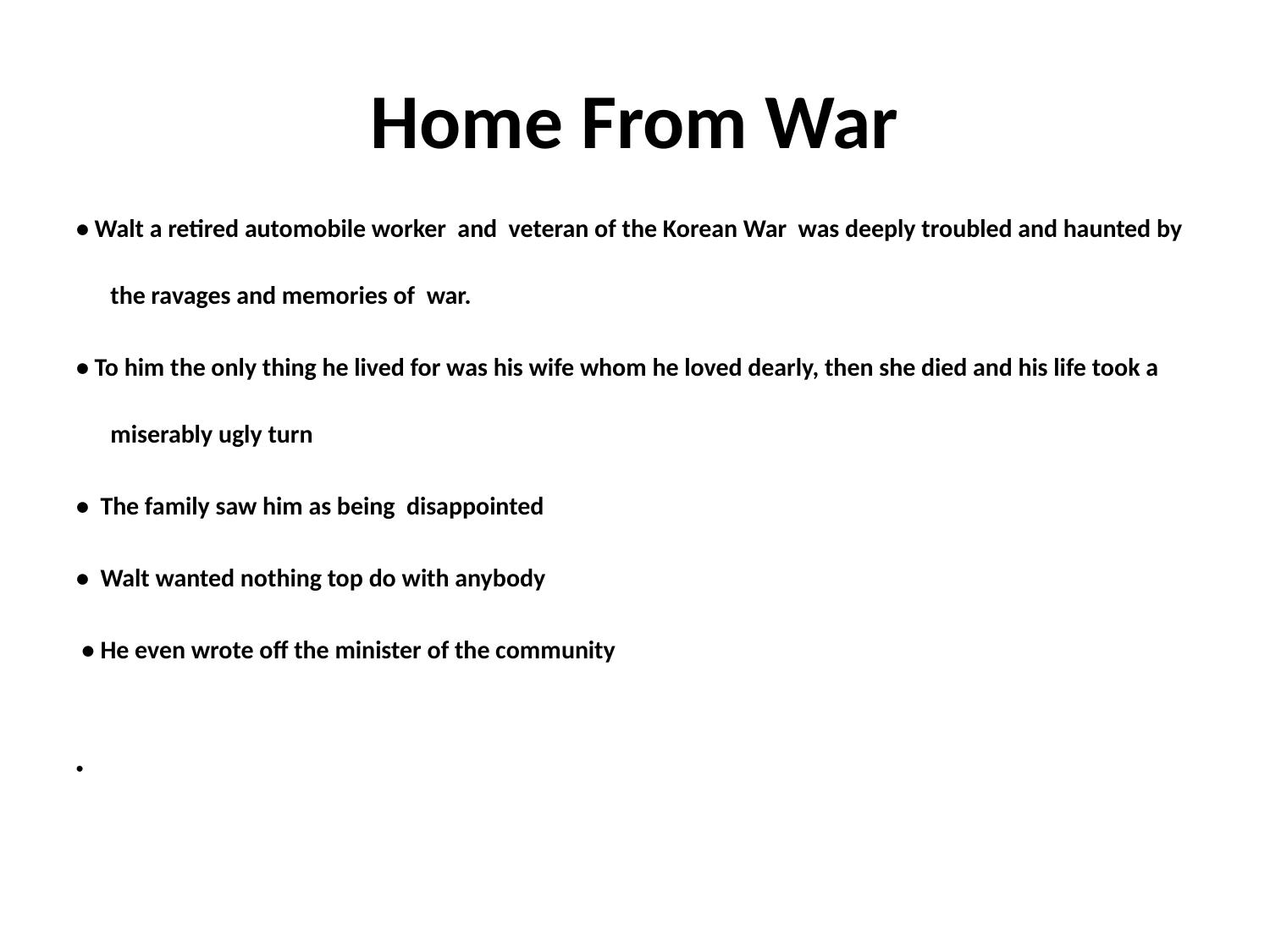

# Home From War
• Walt a retired automobile worker  and  veteran of the Korean War  was deeply troubled and haunted by the ravages and memories of  war.
• To him the only thing he lived for was his wife whom he loved dearly, then she died and his life took a miserably ugly turn
•  The family saw him as being  disappointed
•  Walt wanted nothing top do with anybody
 • He even wrote off the minister of the community

•